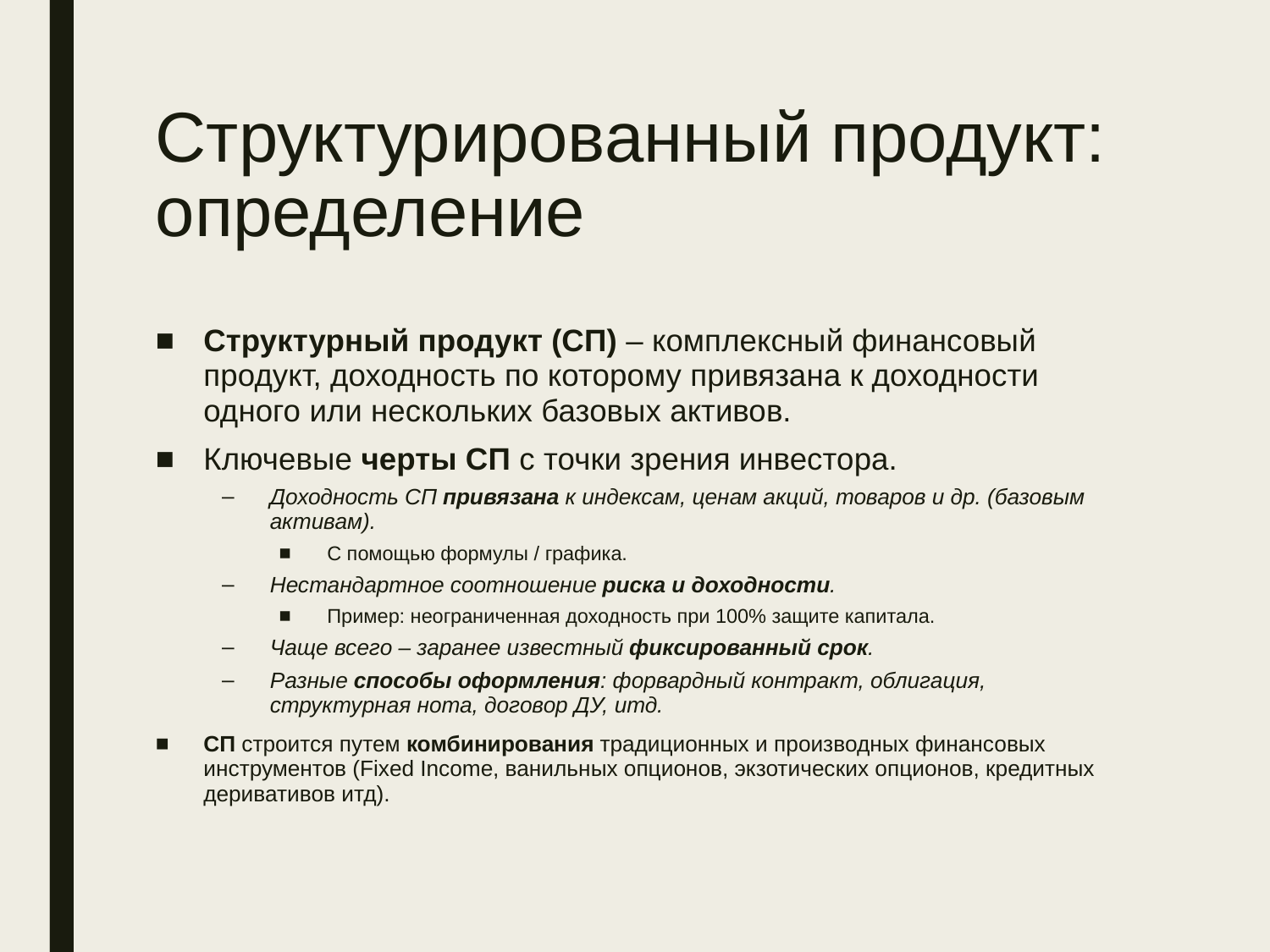

# Структурированный продукт: определение
Структурный продукт (СП) – комплексный финансовый продукт, доходность по которому привязана к доходности одного или нескольких базовых активов.
Ключевые черты СП с точки зрения инвестора.
Доходность СП привязана к индексам, ценам акций, товаров и др. (базовым активам).
С помощью формулы / графика.
Нестандартное соотношение риска и доходности.
Пример: неограниченная доходность при 100% защите капитала.
Чаще всего – заранее известный фиксированный срок.
Разные способы оформления: форвардный контракт, облигация, структурная нота, договор ДУ, итд.
СП строится путем комбинирования традиционных и производных финансовых инструментов (Fixed Income, ванильных опционов, экзотических опционов, кредитных деривативов итд).